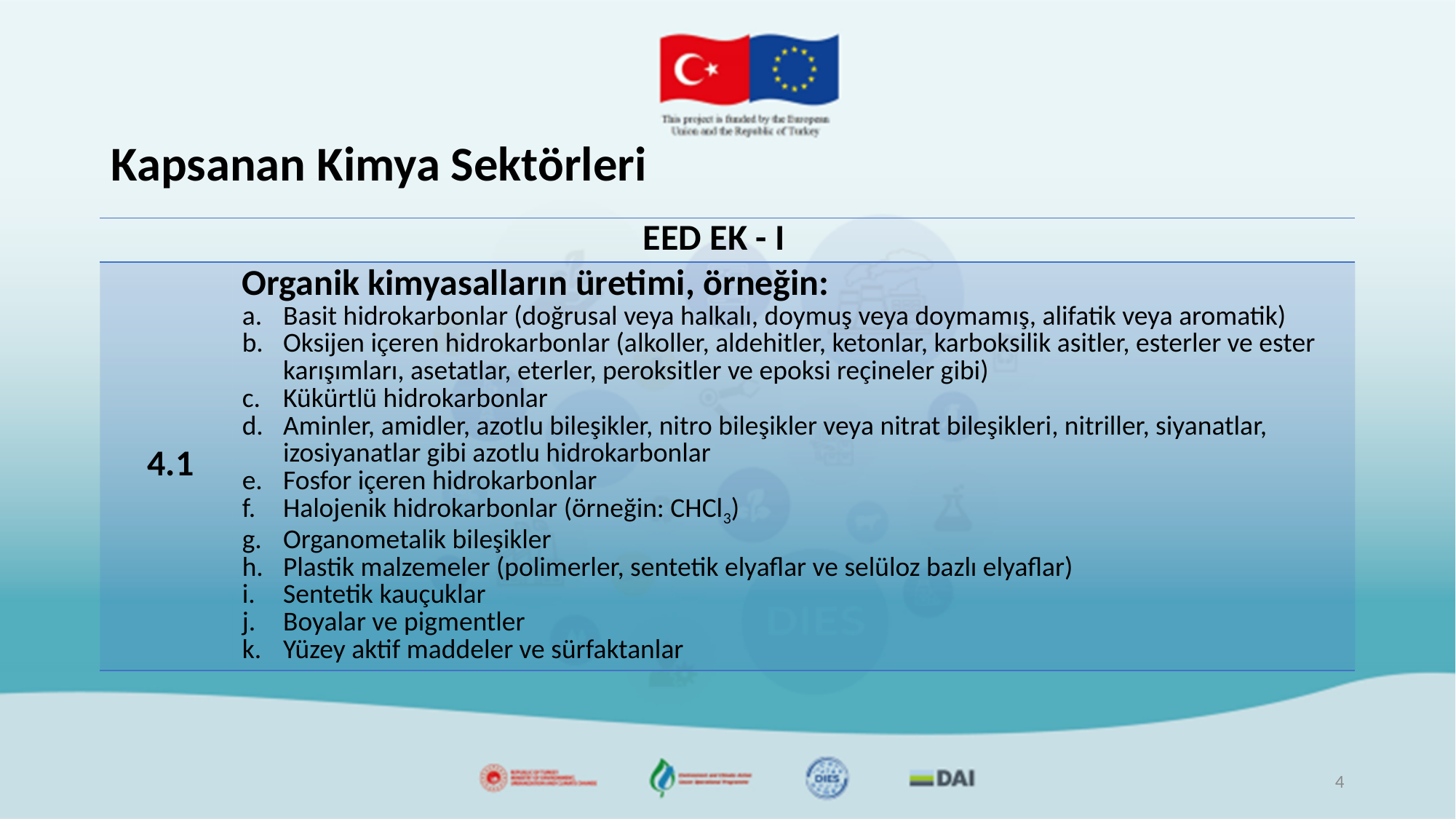

# Kapsanan Kimya Sektörleri
| EED EK - I |  |
| --- | --- |
| 4.1 | Organik kimyasalların üretimi, örneğin: Basit hidrokarbonlar (doğrusal veya halkalı, doymuş veya doymamış, alifatik veya aromatik) Oksijen içeren hidrokarbonlar (alkoller, aldehitler, ketonlar, karboksilik asitler, esterler ve ester karışımları, asetatlar, eterler, peroksitler ve epoksi reçineler gibi) Kükürtlü hidrokarbonlar Aminler, amidler, azotlu bileşikler, nitro bileşikler veya nitrat bileşikleri, nitriller, siyanatlar, izosiyanatlar gibi azotlu hidrokarbonlar Fosfor içeren hidrokarbonlar Halojenik hidrokarbonlar (örneğin: CHCl3) Organometalik bileşikler Plastik malzemeler (polimerler, sentetik elyaflar ve selüloz bazlı elyaflar) Sentetik kauçuklar Boyalar ve pigmentler Yüzey aktif maddeler ve sürfaktanlar |
4